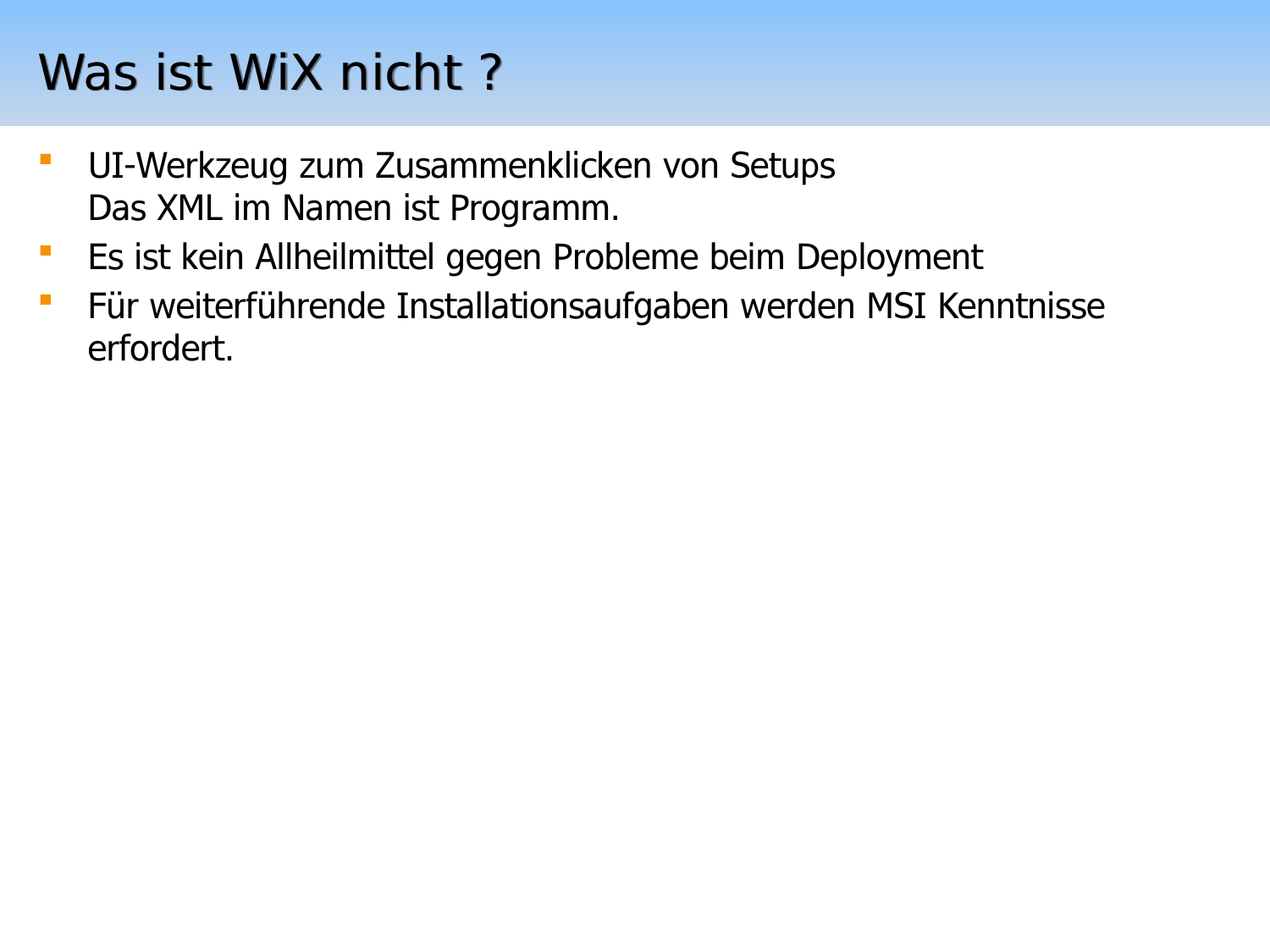

# Was ist WiX nicht ?
UI-Werkzeug zum Zusammenklicken von Setups
Das XML im Namen ist Programm.
Es ist kein Allheilmittel gegen Probleme beim Deployment
Für weiterführende Installationsaufgaben werden MSI Kenntnisse erfordert.